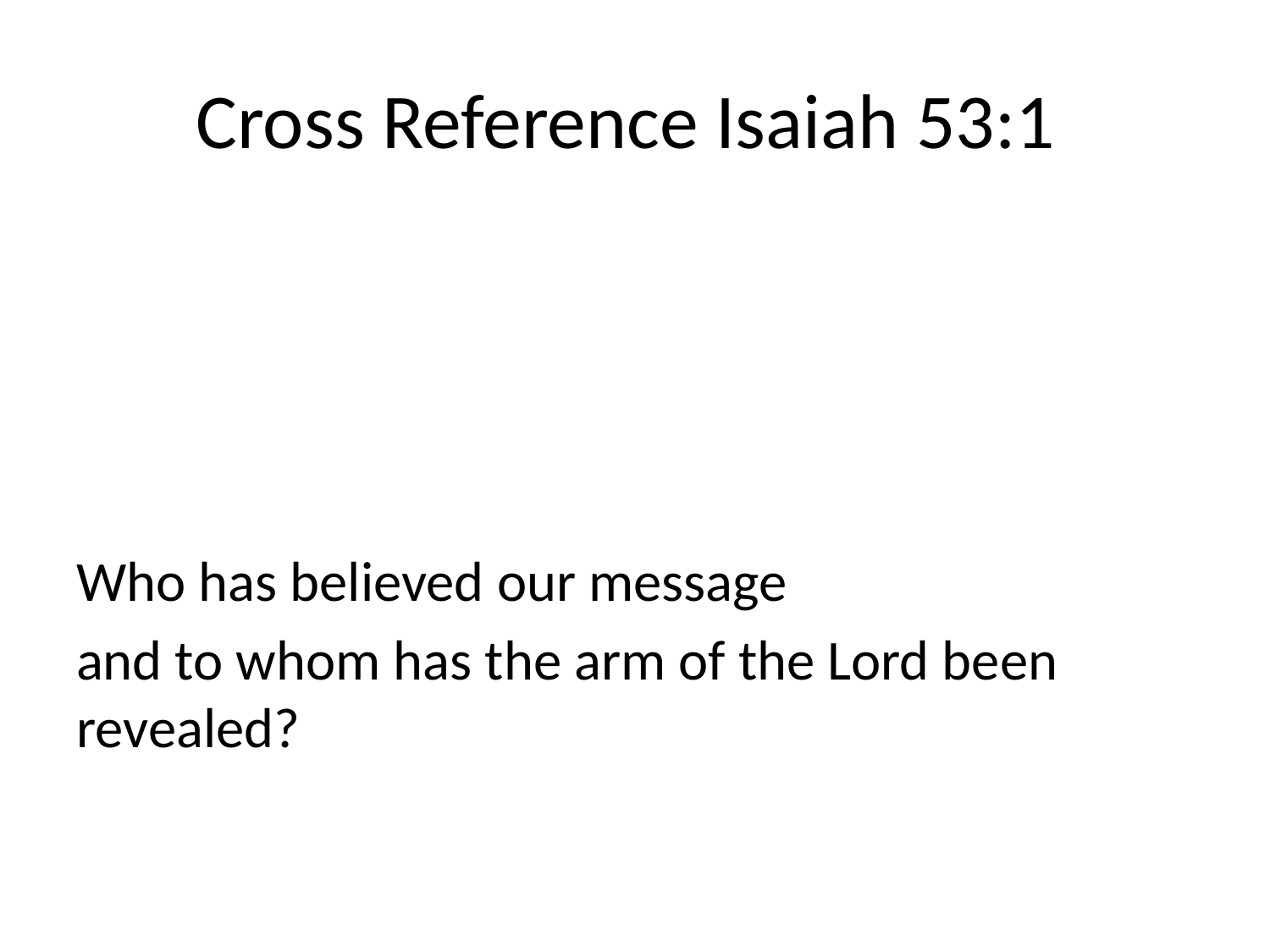

# Cross Reference Isaiah 53:1

Who has believed our message
and to whom has the arm of the Lord been revealed?